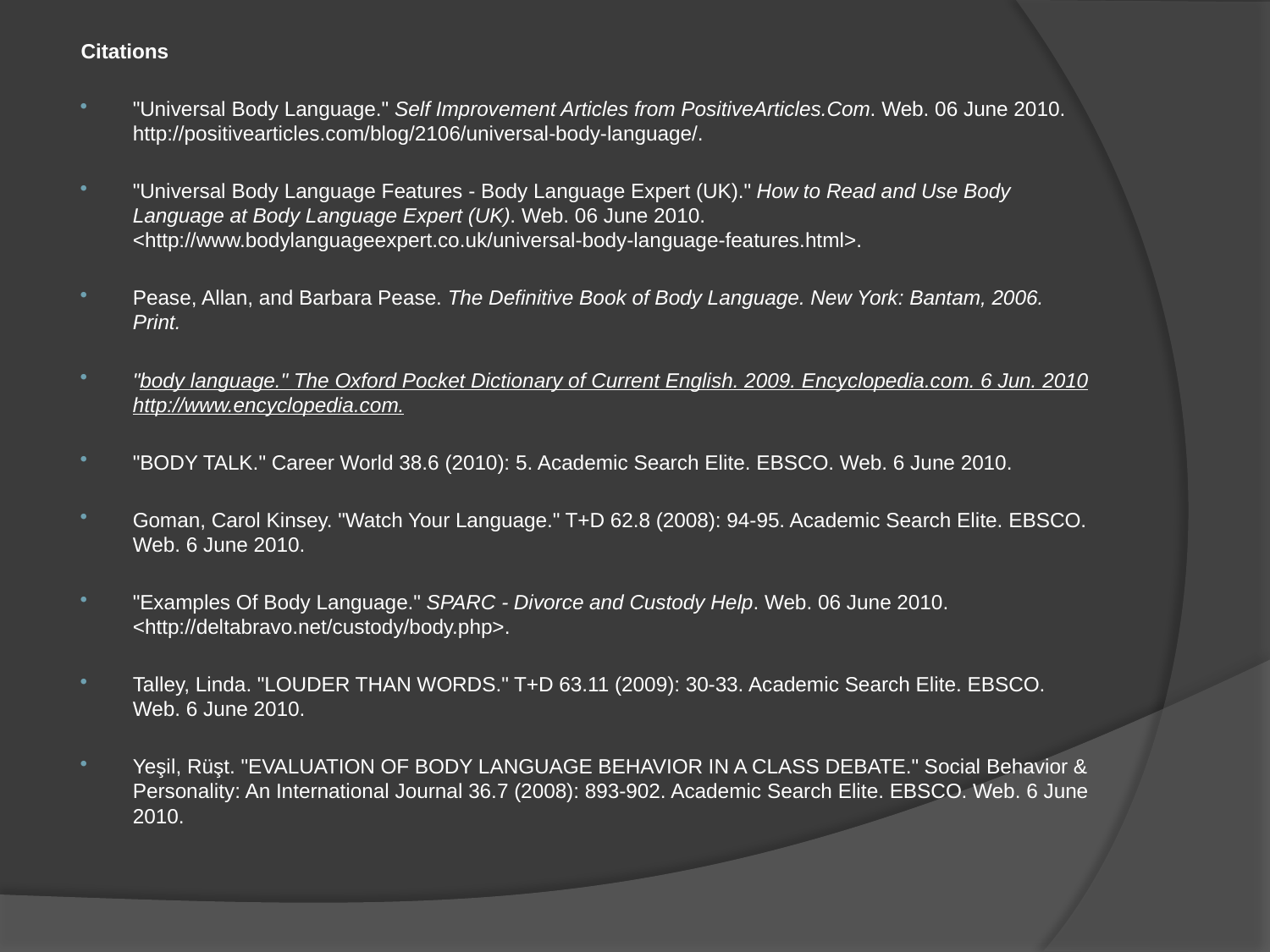

Citations

"Universal Body Language." Self Improvement Articles from PositiveArticles.Com. Web. 06 June 2010. http://positivearticles.com/blog/2106/universal-body-language/.

"Universal Body Language Features - Body Language Expert (UK)." How to Read and Use Body Language at Body Language Expert (UK). Web. 06 June 2010. <http://www.bodylanguageexpert.co.uk/universal-body-language-features.html>.

Pease, Allan, and Barbara Pease. The Definitive Book of Body Language. New York: Bantam, 2006. Print.

"body language." The Oxford Pocket Dictionary of Current English. 2009. Encyclopedia.com. 6 Jun. 2010 http://www.encyclopedia.com.

"BODY TALK." Career World 38.6 (2010): 5. Academic Search Elite. EBSCO. Web. 6 June 2010.

Goman, Carol Kinsey. "Watch Your Language." T+D 62.8 (2008): 94-95. Academic Search Elite. EBSCO. Web. 6 June 2010.

"Examples Of Body Language." SPARC - Divorce and Custody Help. Web. 06 June 2010. <http://deltabravo.net/custody/body.php>.

Talley, Linda. "LOUDER THAN WORDS." T+D 63.11 (2009): 30-33. Academic Search Elite. EBSCO. Web. 6 June 2010.

Yeşil, Rüşt. "EVALUATION OF BODY LANGUAGE BEHAVIOR IN A CLASS DEBATE." Social Behavior & Personality: An International Journal 36.7 (2008): 893-902. Academic Search Elite. EBSCO. Web. 6 June 2010.